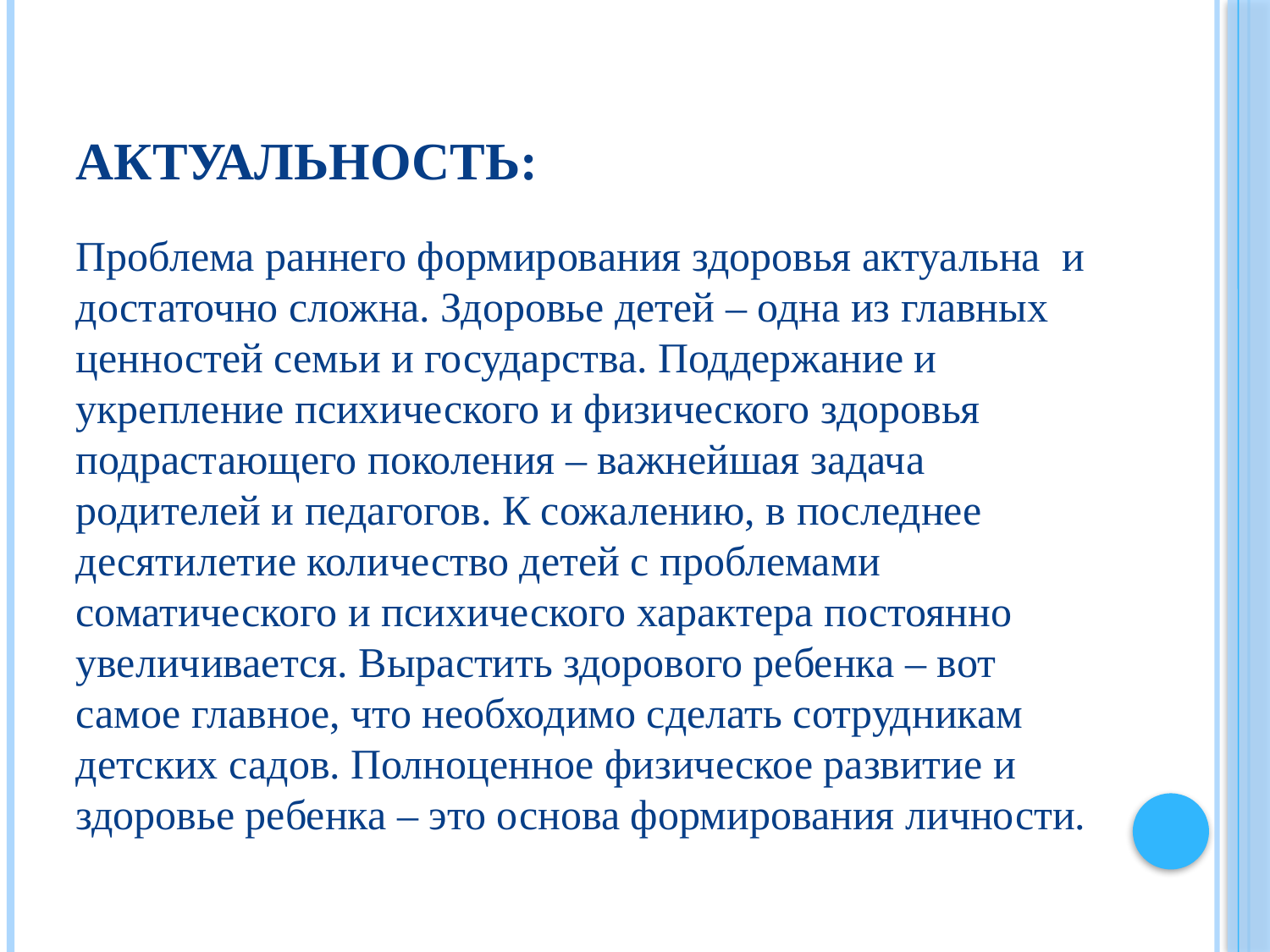

# АКТУАЛЬНОСТЬ:
Проблема раннего формирования здоровья актуальна  и достаточно сложна. Здоровье детей – одна из главных ценностей семьи и государства. Поддержание и укрепление психического и физического здоровья подрастающего поколения – важнейшая задача родителей и педагогов. К сожалению, в последнее десятилетие количество детей с проблемами соматического и психического характера постоянно увеличивается. Вырастить здорового ребенка – вот самое главное, что необходимо сделать сотрудникам детских садов. Полноценное физическое развитие и здоровье ребенка – это основа формирования личности.